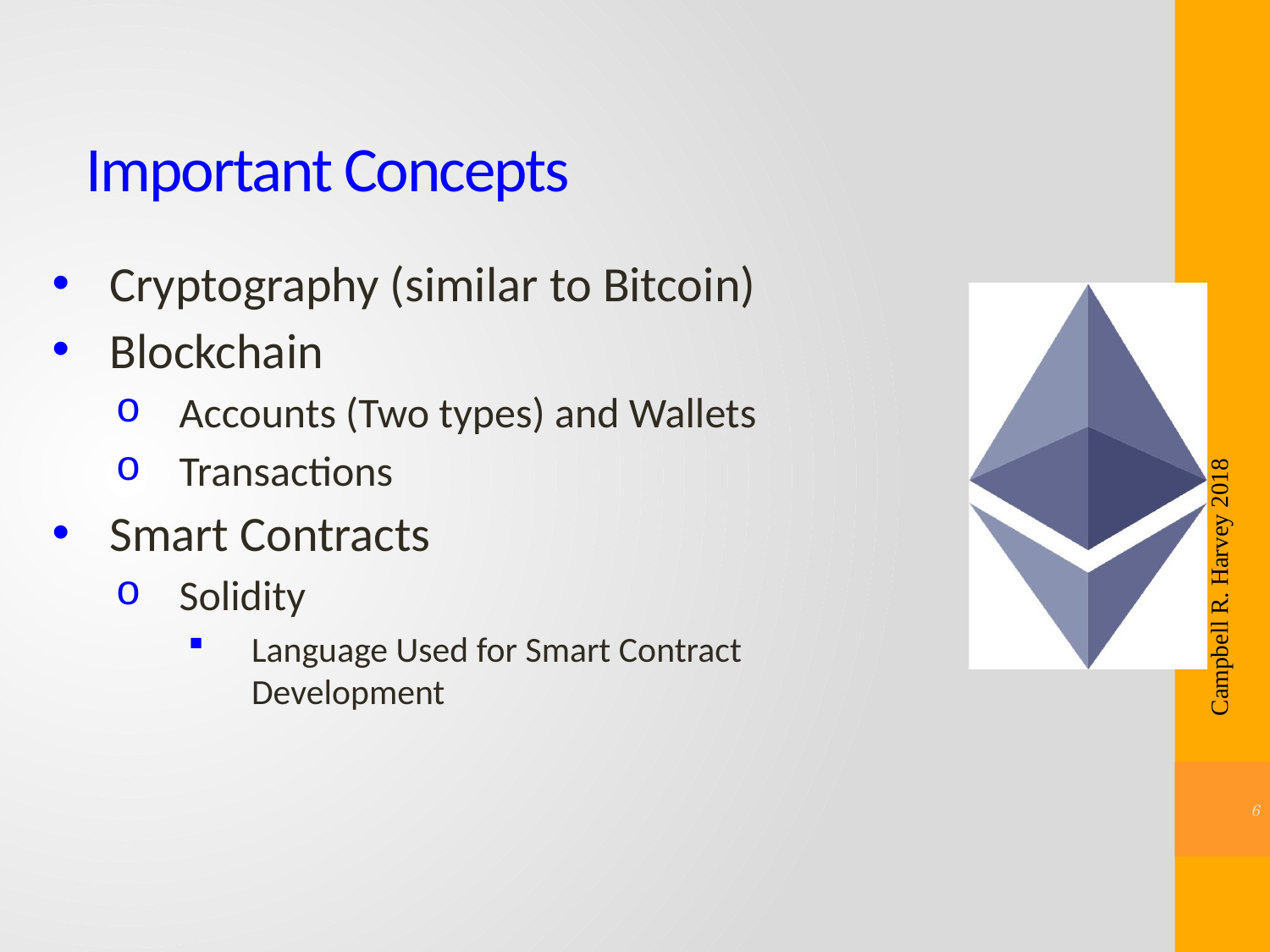

# Important Concepts
Cryptography (similar to Bitcoin)
Blockchain
Accounts (Two types) and Wallets
Transactions
Smart Contracts
Solidity
Language Used for Smart Contract Development

Campbell R. Harvey 2018
6